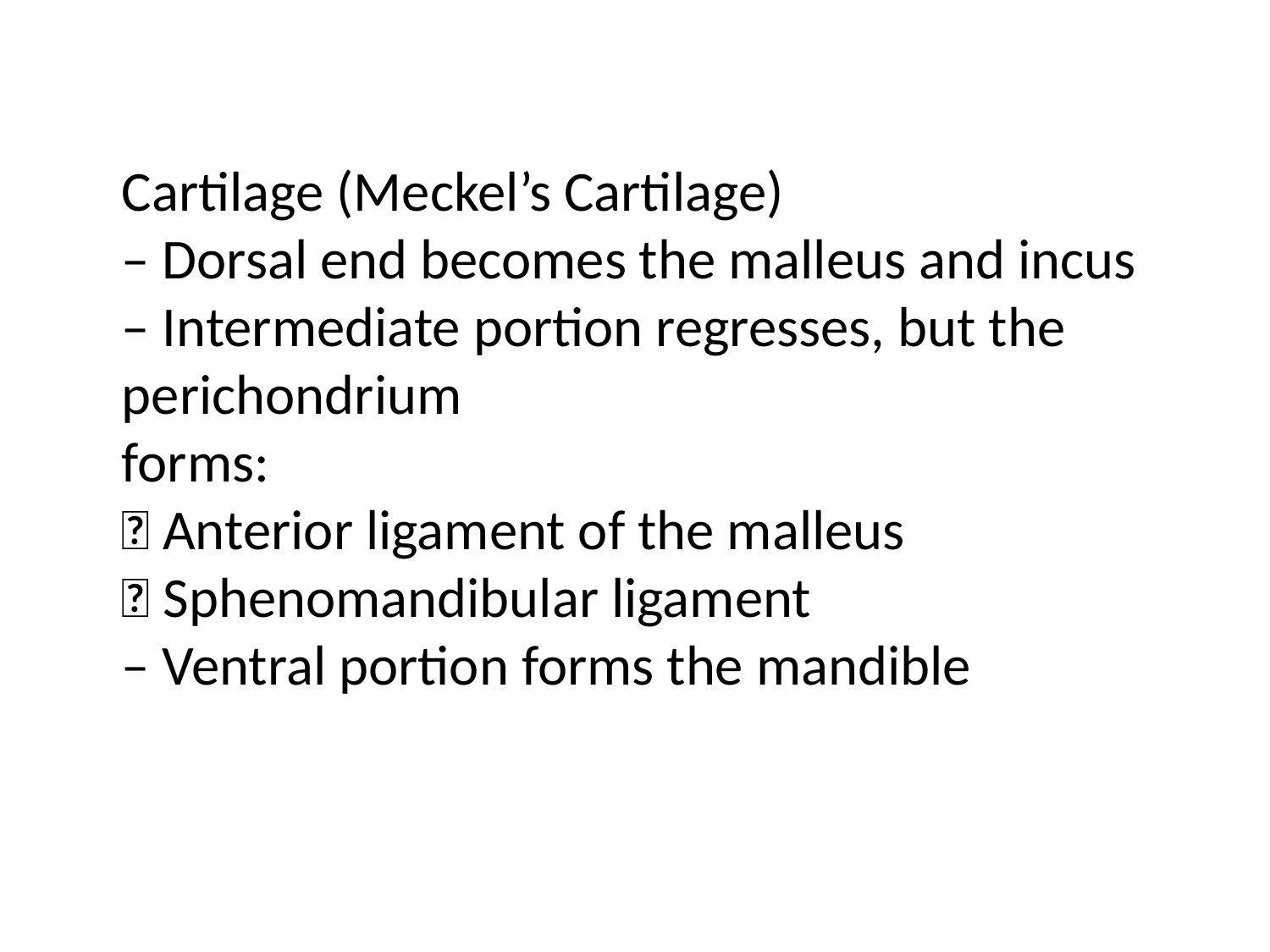

Cartilage (Meckel’s Cartilage)
– Dorsal end becomes the malleus and incus
– Intermediate portion regresses, but the perichondrium
forms:
􀂄 Anterior ligament of the malleus
􀂄 Sphenomandibular ligament
– Ventral portion forms the mandible